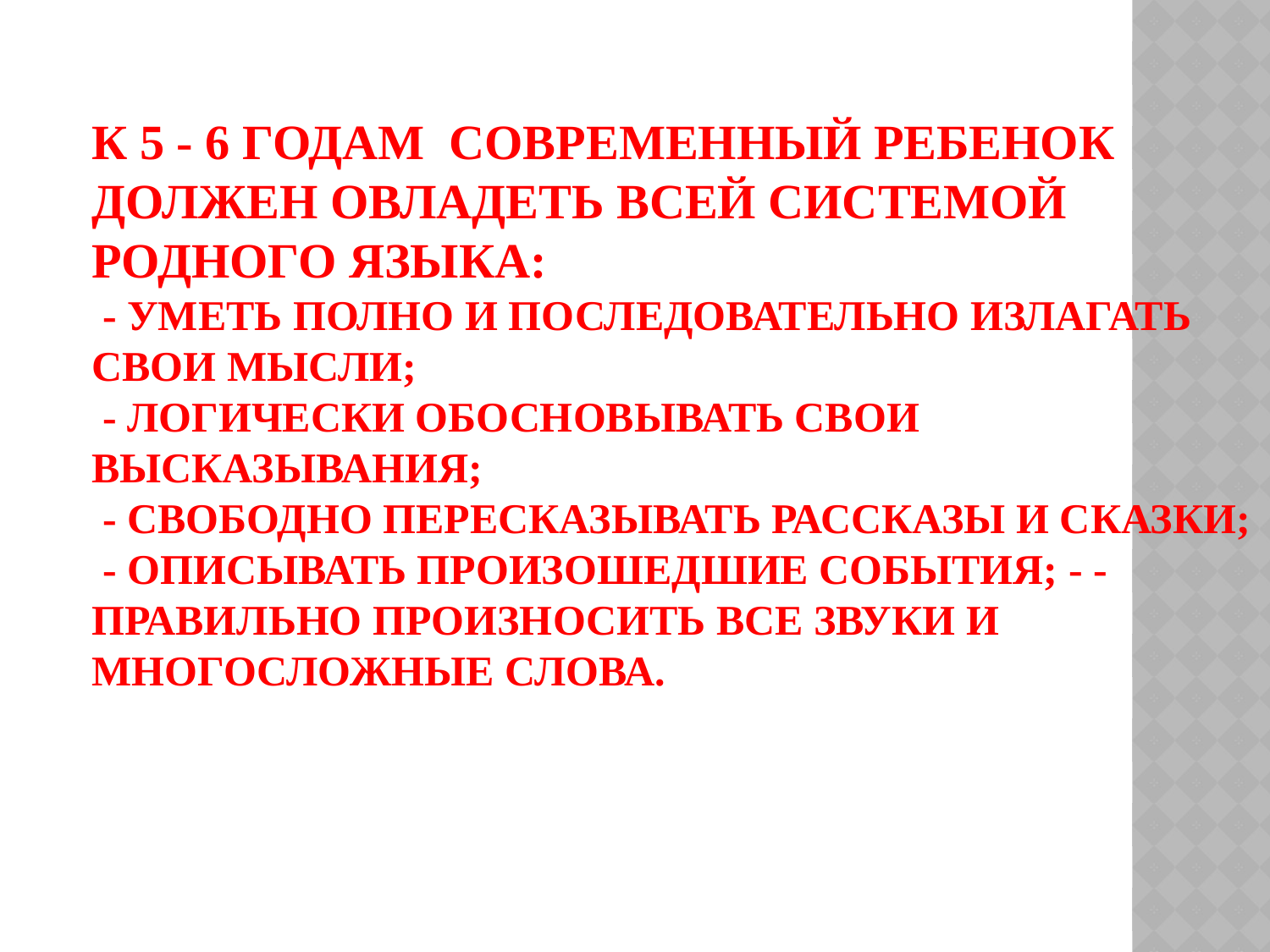

# К 5 - 6 годам  современный ребенок должен овладеть всей системой родного языка: - уметь полно и последовательно излагать свои мысли; - логически обосновывать свои высказывания; - свободно пересказывать рассказы и сказки; - описывать произошедшие события; - - правильно произносить все звуки и многосложные слова.